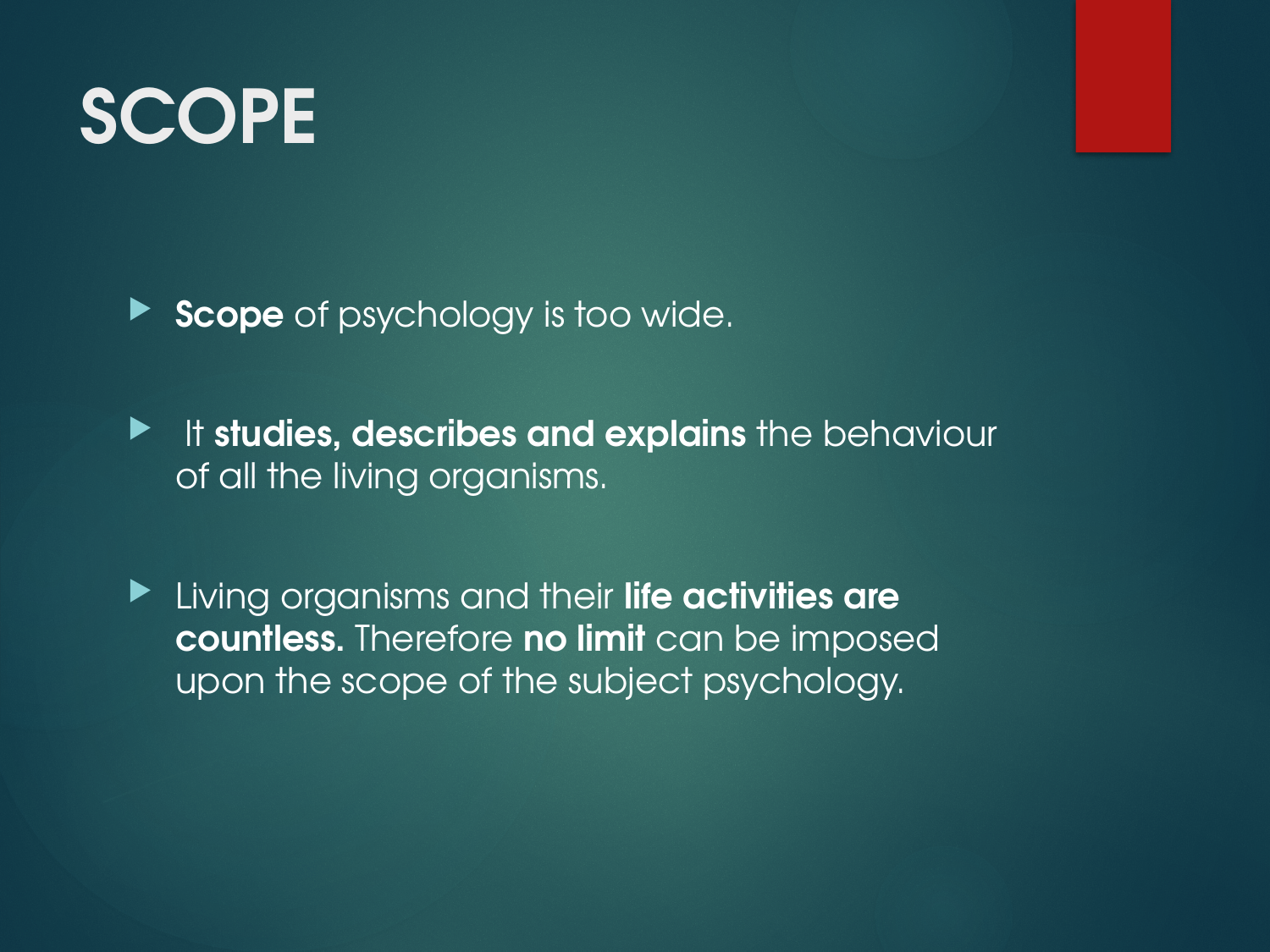

# SCOPE
Scope of psychology is too wide.

 It studies, describes and explains the behaviour of all the living organisms.

Living organisms and their life activities are countless. Therefore no limit can be imposed upon the scope of the subject psychology.